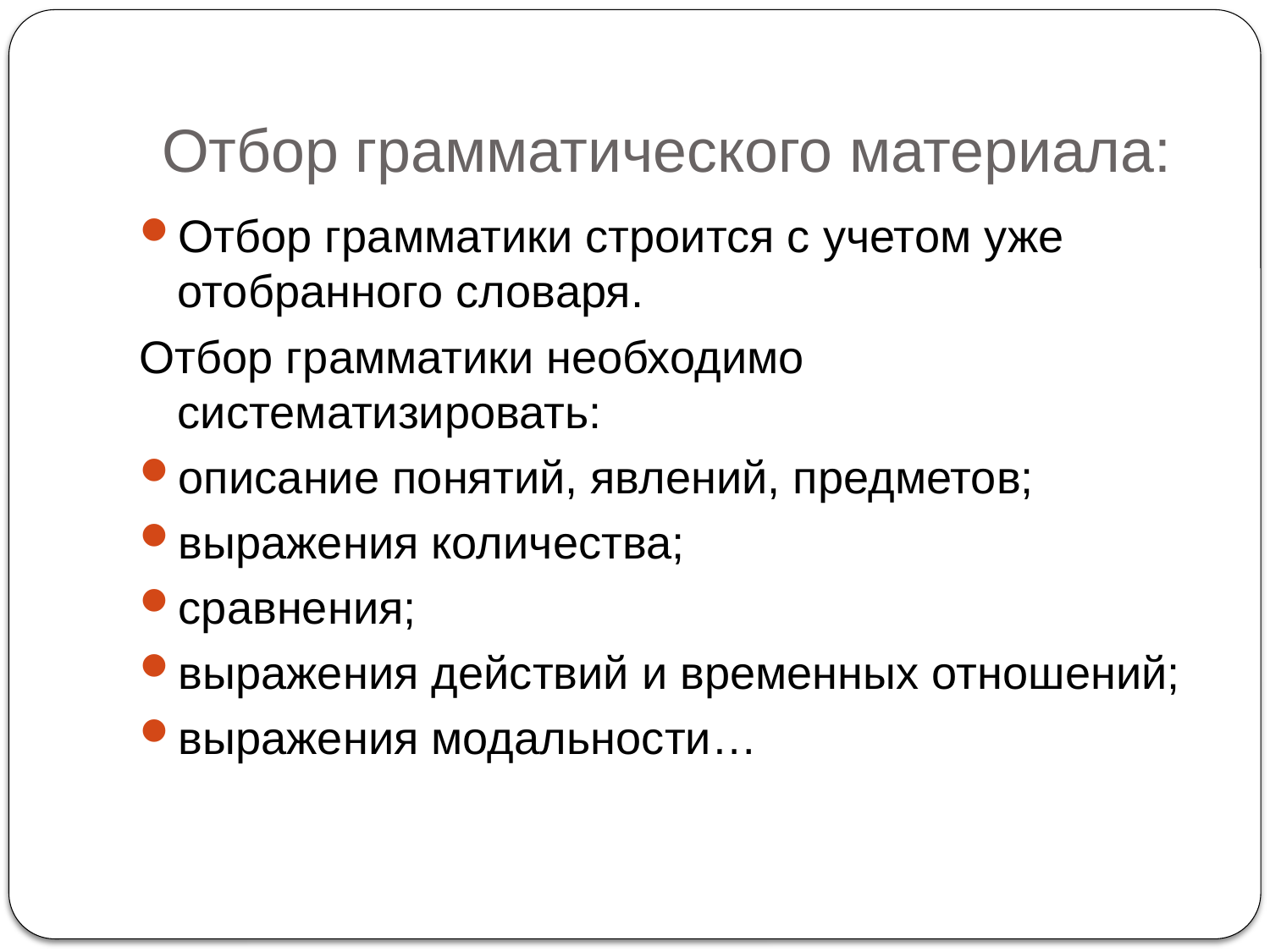

# Отбор грамматического материала:
Отбор грамматики строится с учетом уже отобранного словаря.
Отбор грамматики необходимо систематизировать:
описание понятий, явлений, предметов;
выражения количества;
сравнения;
выражения действий и временных отношений;
выражения модальности…